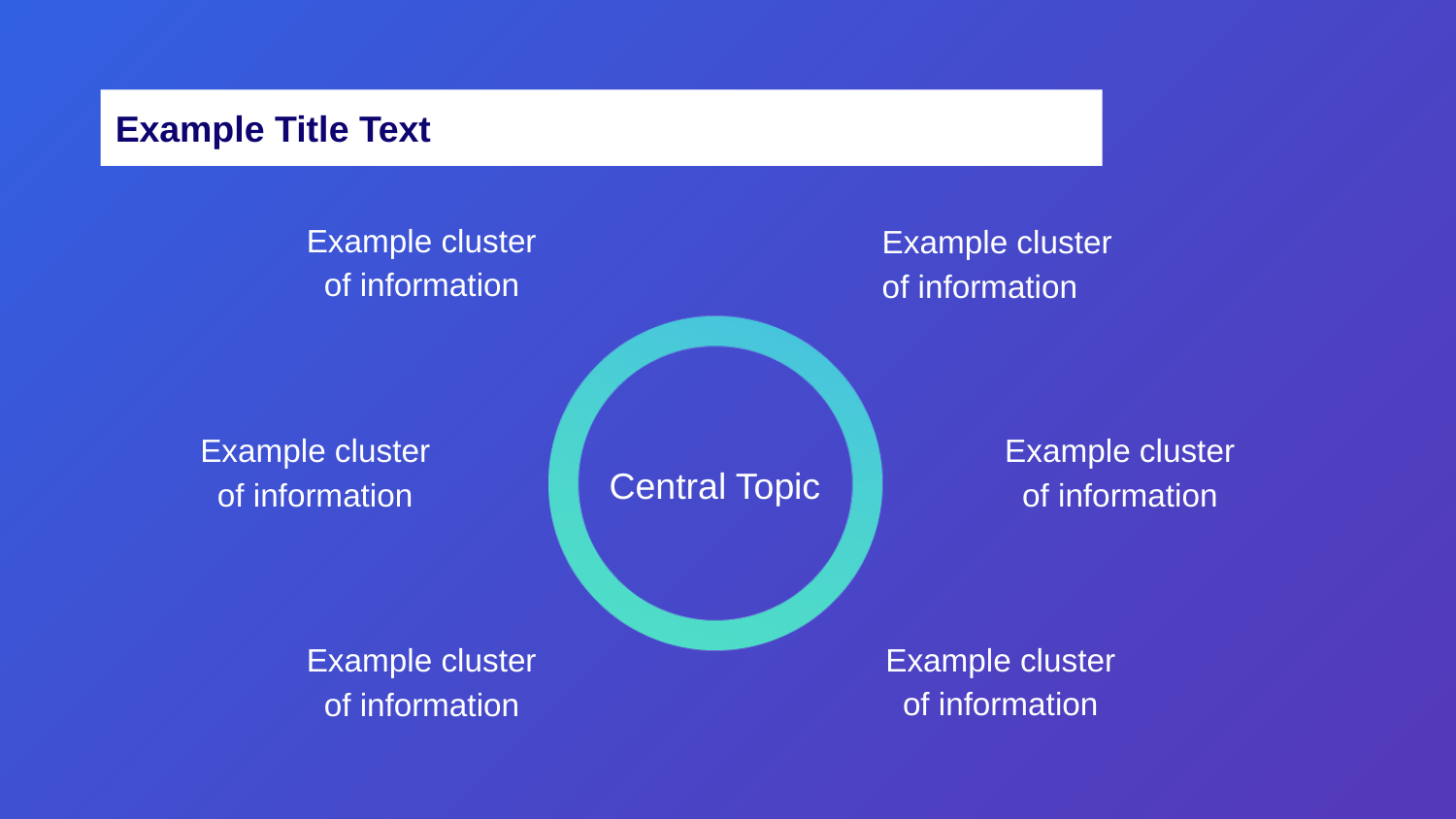

# Example Title Text
Example cluster of information
Example cluster of information

Central Topic
Example cluster of information
Example cluster of information
Example cluster of information
Example cluster of information